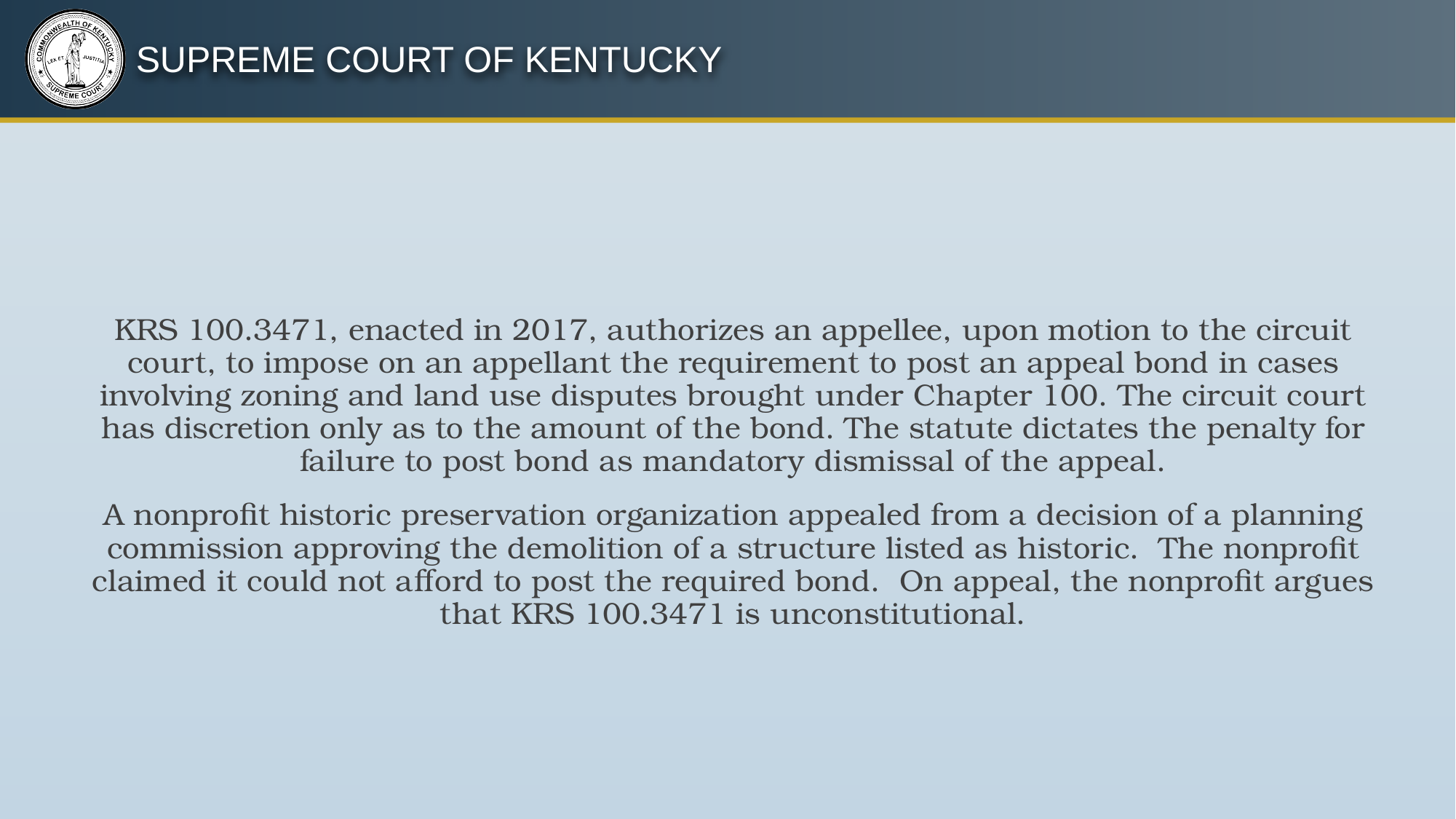

KRS 100.3471, enacted in 2017, authorizes an appellee, upon motion to the circuit court, to impose on an appellant the requirement to post an appeal bond in cases involving zoning and land use disputes brought under Chapter 100. The circuit court has discretion only as to the amount of the bond. The statute dictates the penalty for failure to post bond as mandatory dismissal of the appeal.
A nonprofit historic preservation organization appealed from a decision of a planning commission approving the demolition of a structure listed as historic.  The nonprofit claimed it could not afford to post the required bond.  On appeal, the nonprofit argues that KRS 100.3471 is unconstitutional.